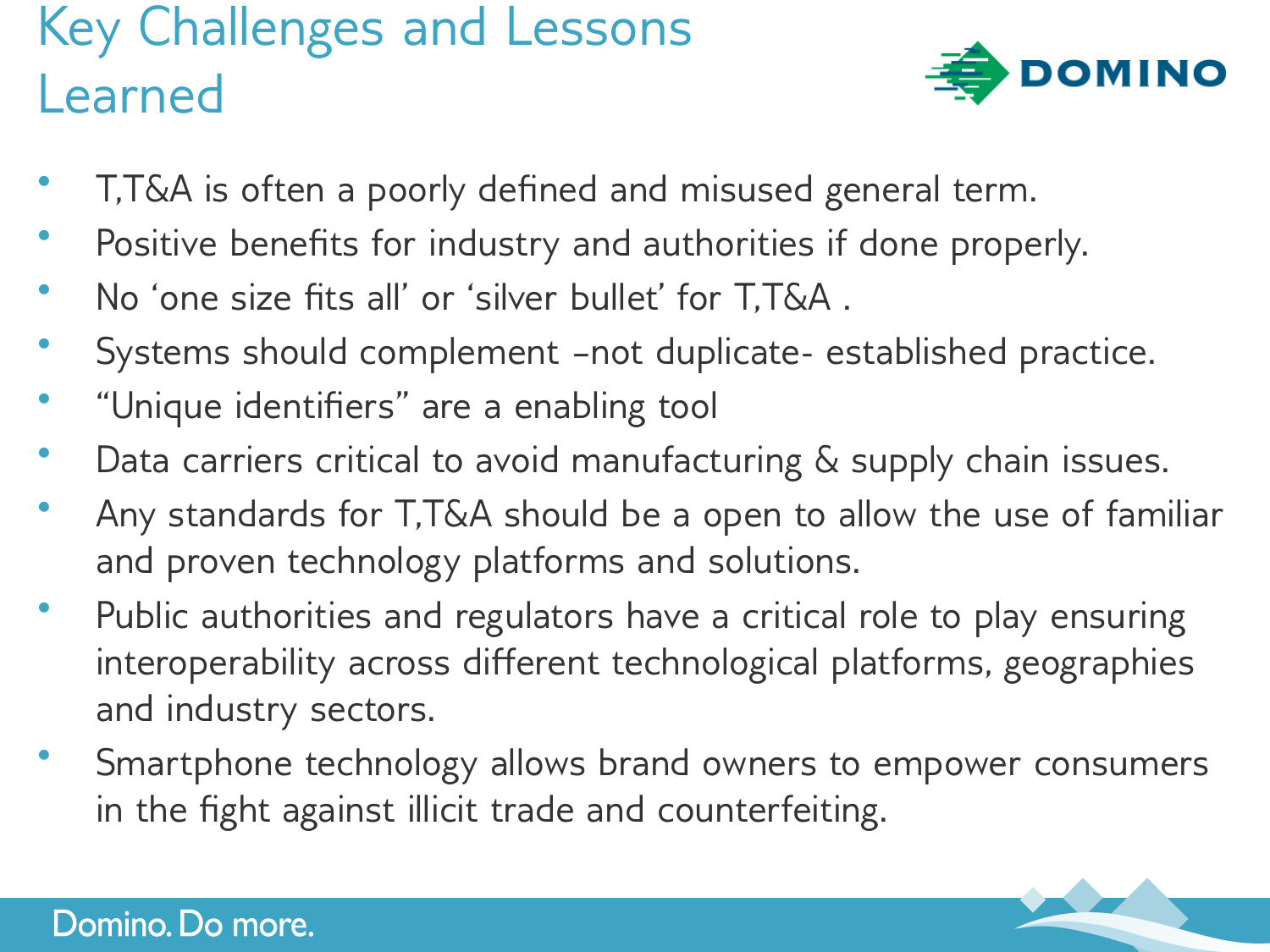

# Key Challenges and Lessons Learned
T,T&A is often a poorly defined and misused general term.
Positive benefits for industry and authorities if done properly.
No ‘one size fits all’ or ‘silver bullet’ for T,T&A .
Systems should complement –not duplicate- established practice.
“Unique identifiers” are a enabling tool
Data carriers critical to avoid manufacturing & supply chain issues.
Any standards for T,T&A should be a open to allow the use of familiar and proven technology platforms and solutions.
Public authorities and regulators have a critical role to play ensuring interoperability across different technological platforms, geographies and industry sectors.
Smartphone technology allows brand owners to empower consumers in the fight against illicit trade and counterfeiting.